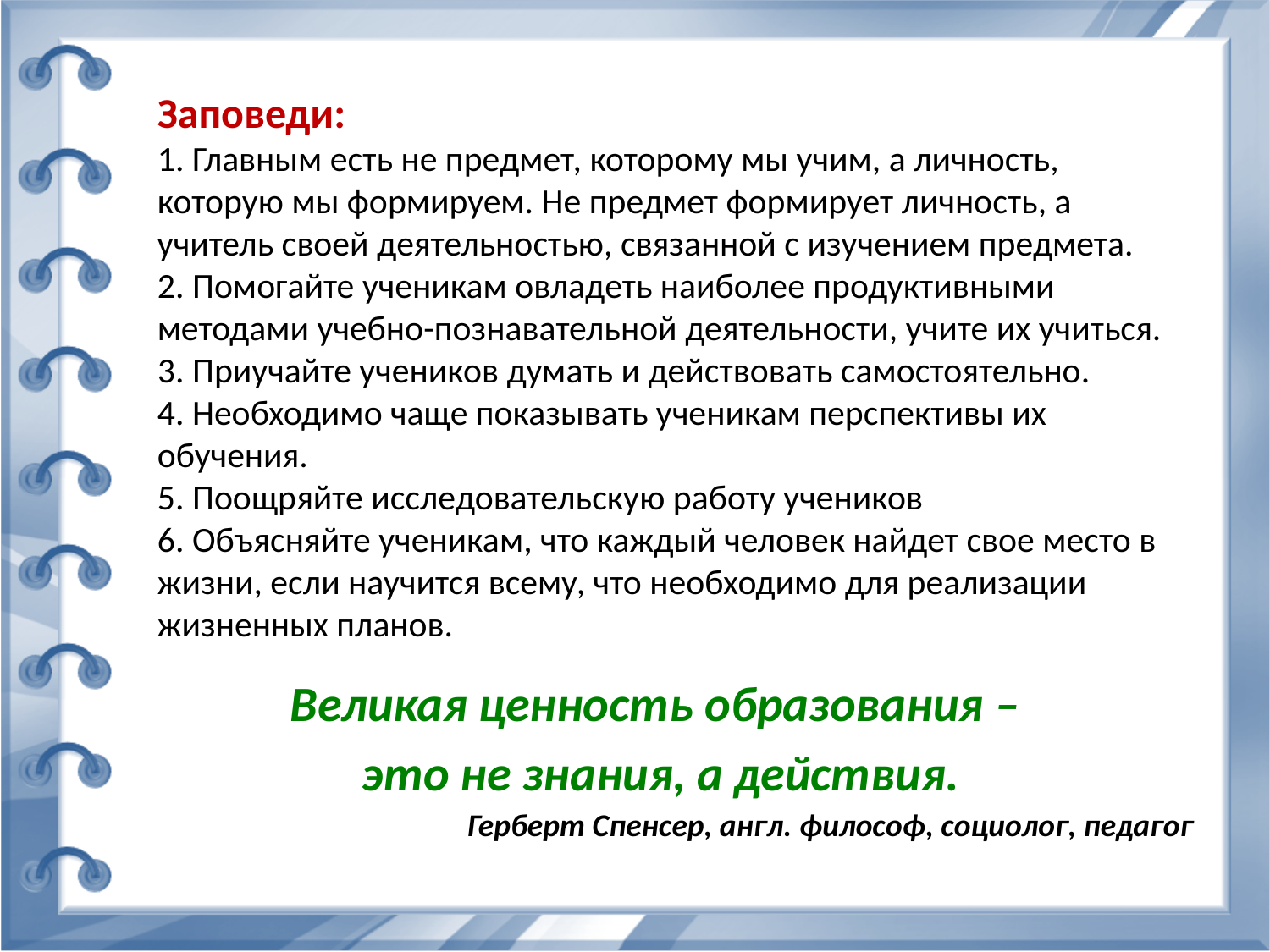

Заповеди:
1. Главным есть не предмет, которому мы учим, а личность, которую мы формируем. Не предмет формирует личность, а учитель своей деятельностью, связанной с изучением предмета.
2. Помогайте ученикам овладеть наиболее продуктивными методами учебно-познавательной деятельности, учите их учиться.
3. Приучайте учеников думать и действовать самостоятельно.
4. Необходимо чаще показывать ученикам перспективы их обучения.
5. Поощряйте исследовательскую работу учеников
6. Объясняйте ученикам, что каждый человек найдет свое место в жизни, если научится всему, что необходимо для реализации жизненных планов.
Великая ценность образования –
это не знания, а действия.
Герберт Спенсер, англ. философ, социолог, педагог